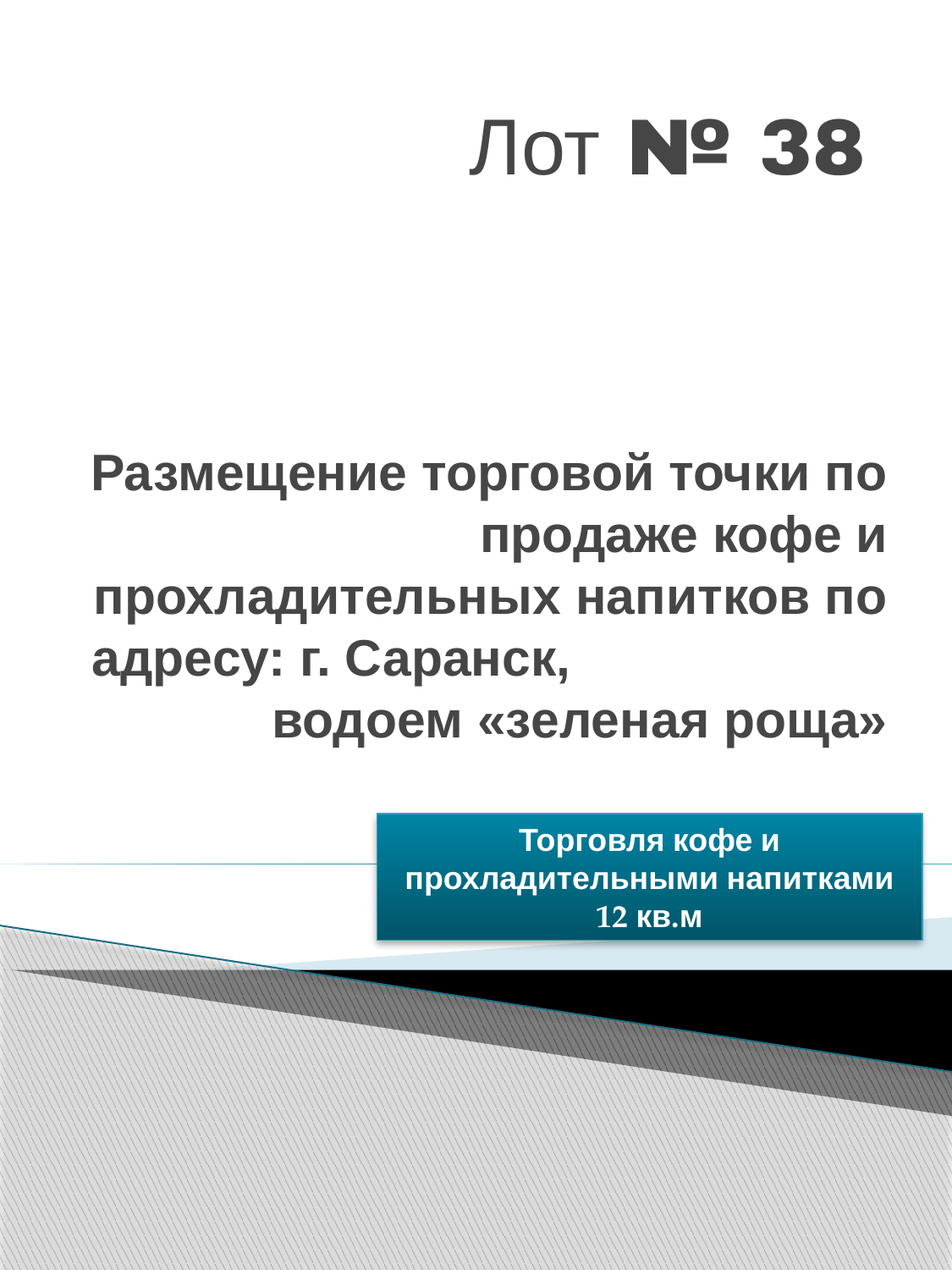

Лот № 38
# Размещение торговой точки по продаже кофе и прохладительных напитков по адресу: г. Саранск,                       водоем «зеленая роща»
Торговля кофе и прохладительными напитками 12 кв.м